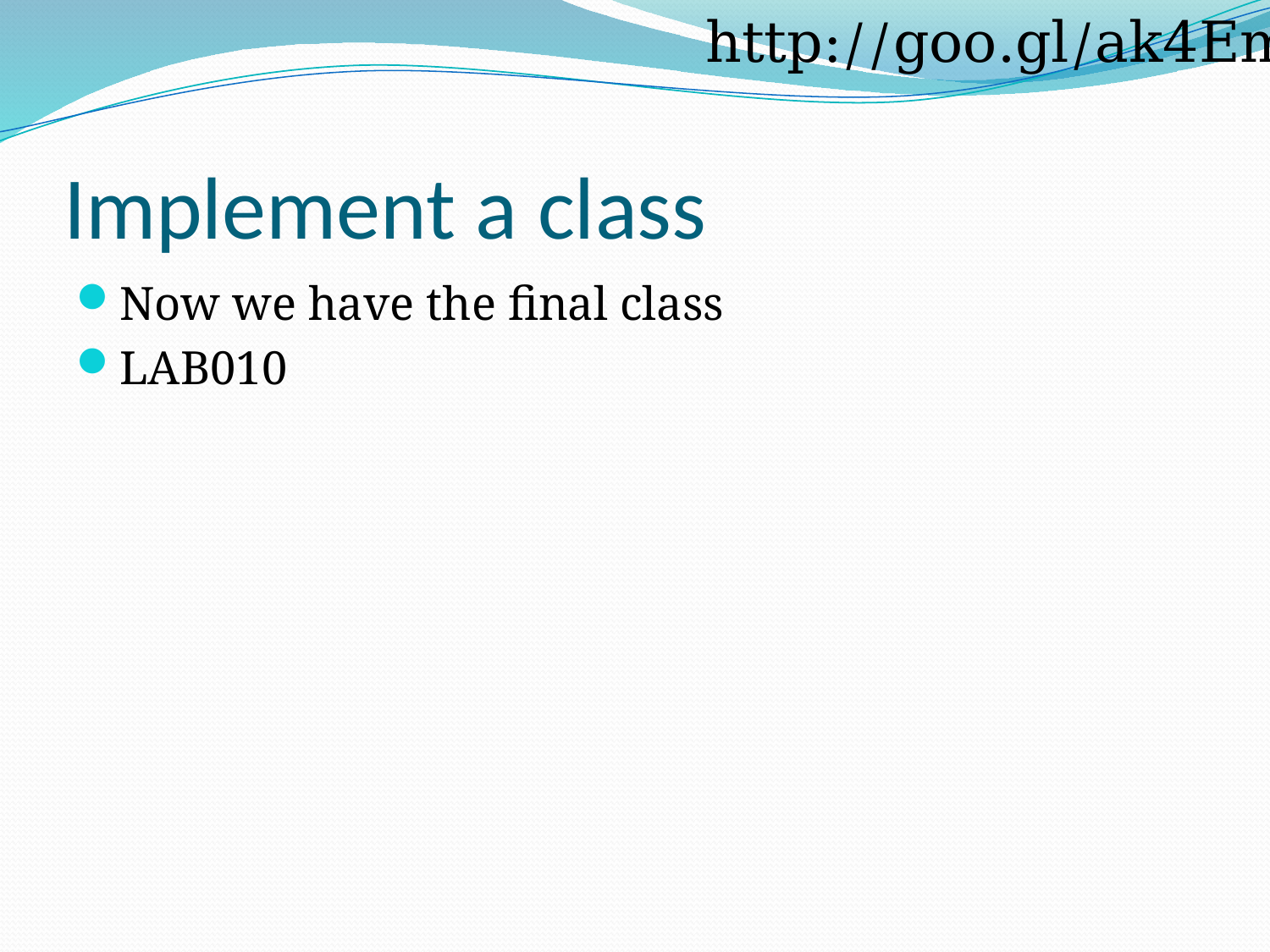

http://goo.gl/ak4Em
# Implement a class
Now we have the final class
LAB010